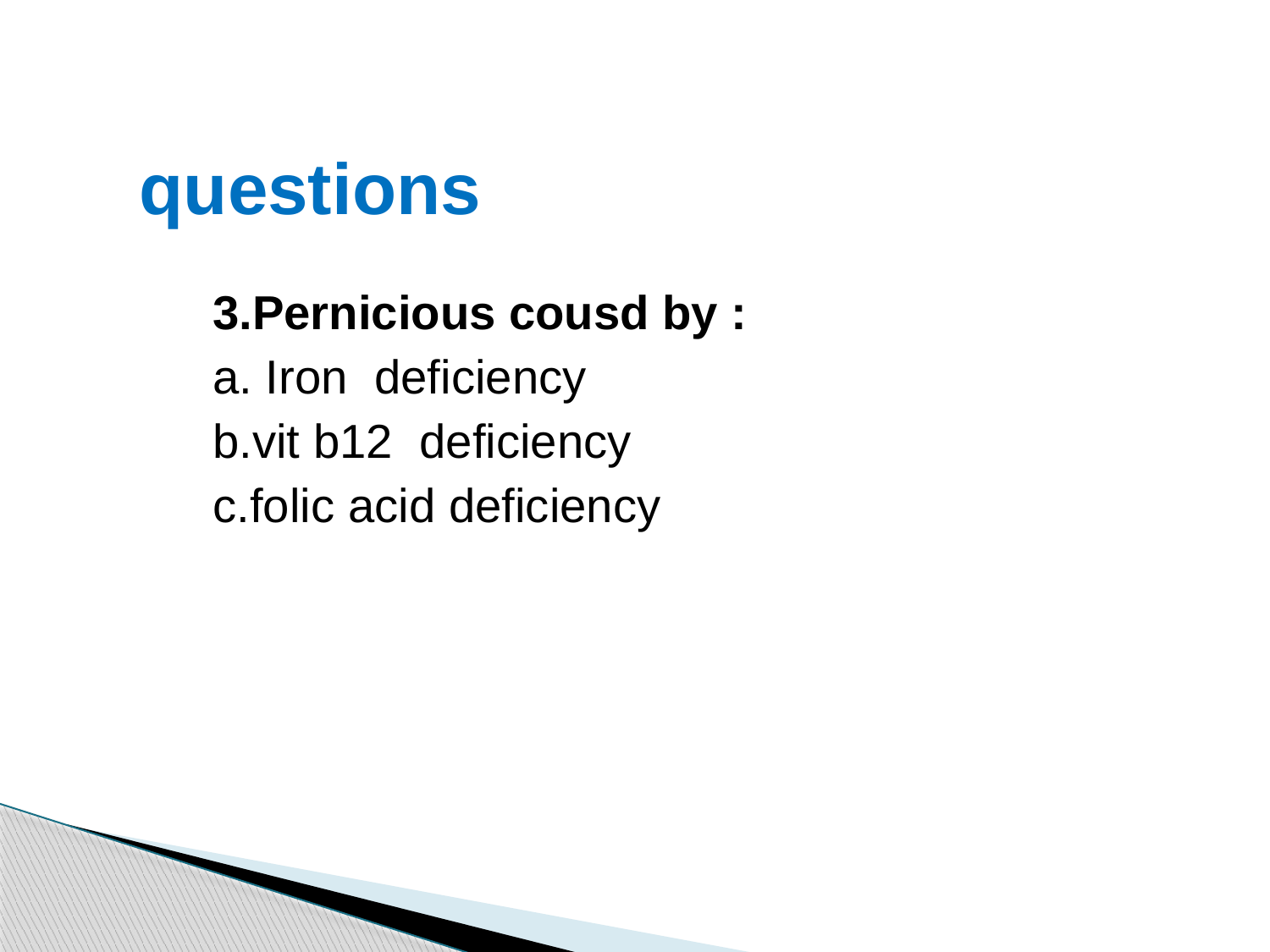

# questions
3.Pernicious cousd by :
a. Iron  deficiency
b.vit b12  deficiency
c.folic acid deficiency